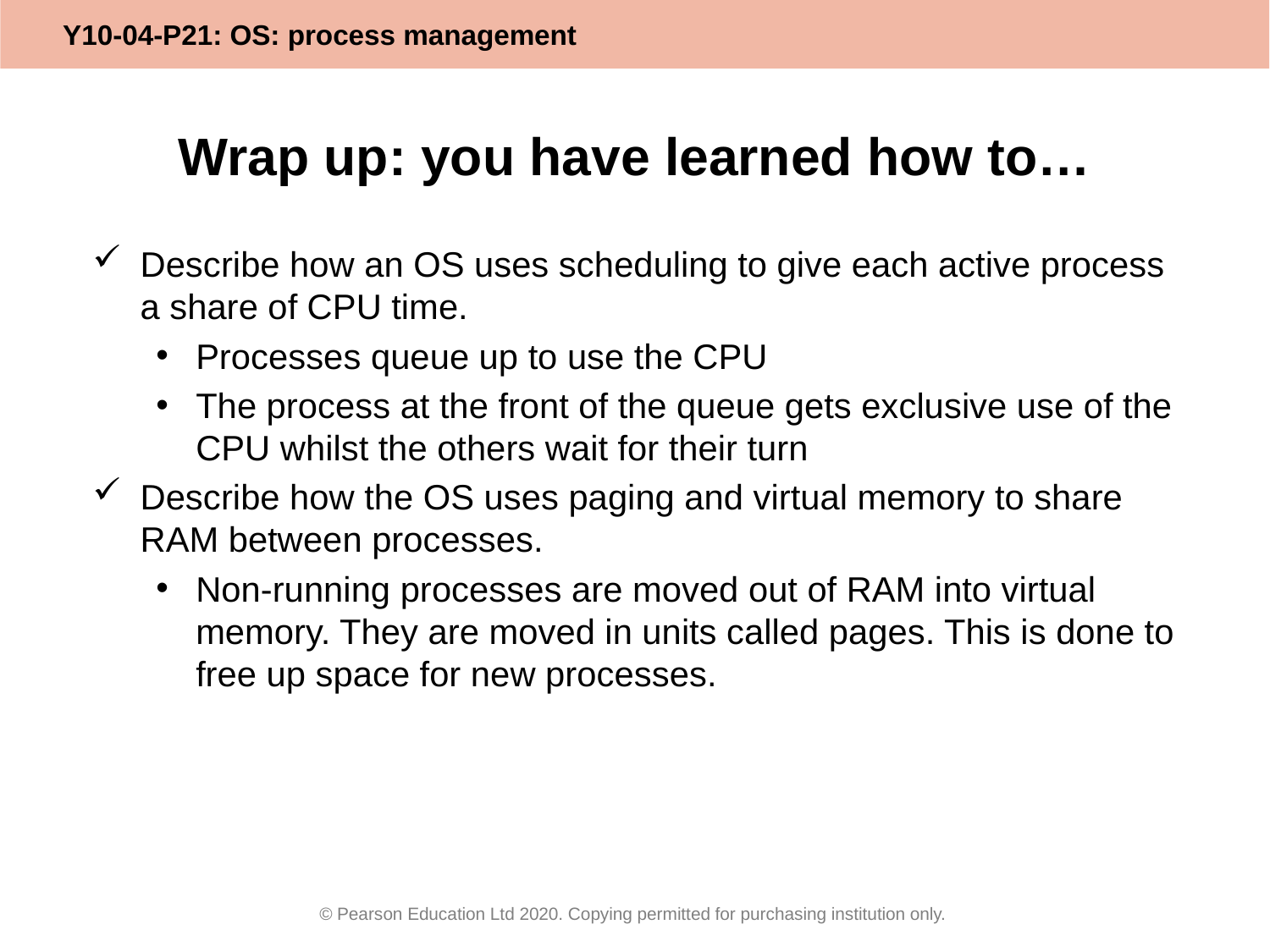

# Wrap up: you have learned how to…
Describe how an OS uses scheduling to give each active process a share of CPU time.
Processes queue up to use the CPU
The process at the front of the queue gets exclusive use of the CPU whilst the others wait for their turn
Describe how the OS uses paging and virtual memory to share RAM between processes.
Non-running processes are moved out of RAM into virtual memory. They are moved in units called pages. This is done to free up space for new processes.

© Pearson Education Ltd 2020. Copying permitted for purchasing institution only.